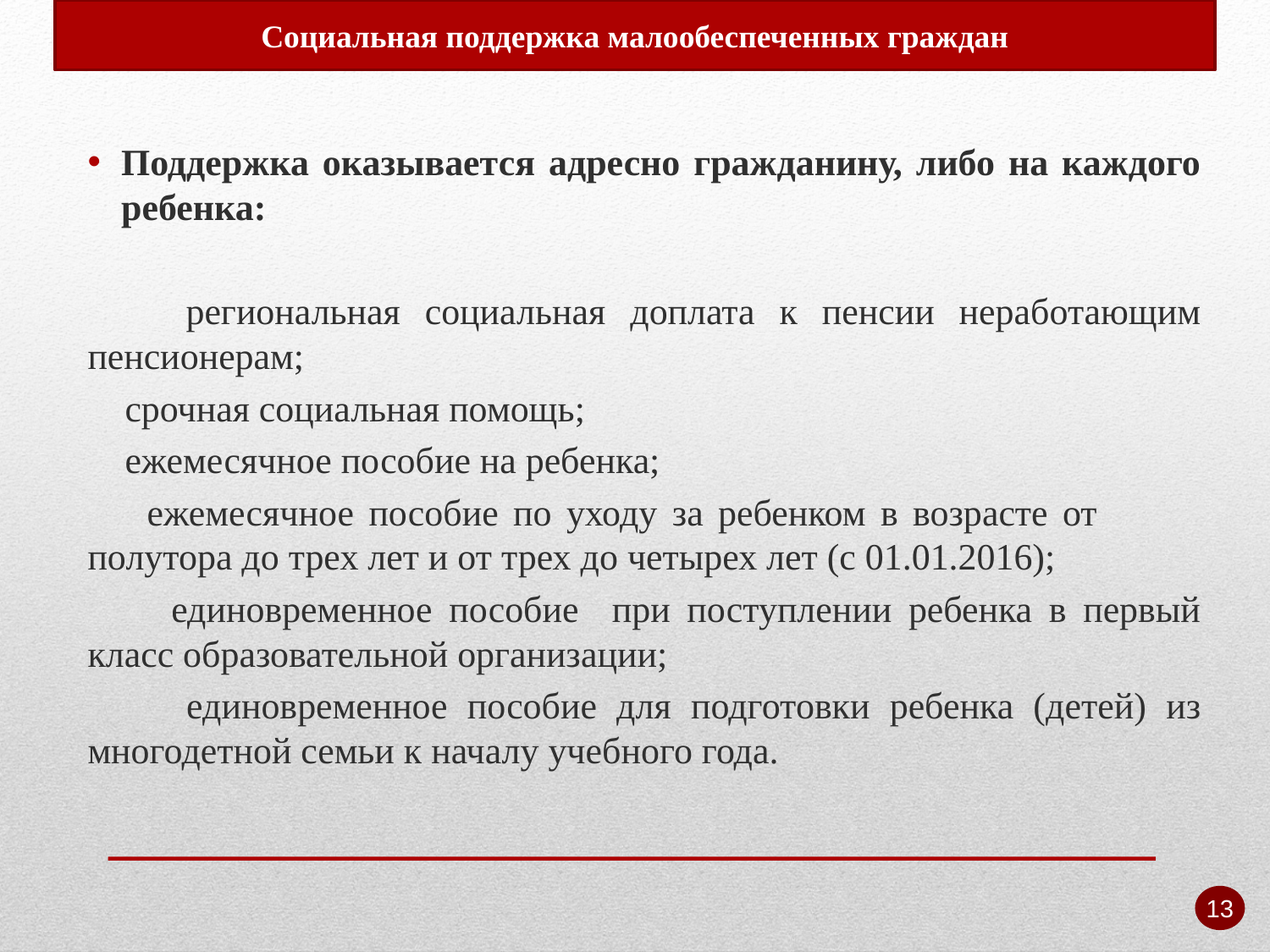

Социальная поддержка малообеспеченных граждан

Поддержка оказывается адресно гражданину, либо на каждого ребенка:

    региональная социальная доплата к пенсии неработающим пенсионерам;
    срочная социальная помощь;
    ежемесячное пособие на ребенка;
    ежемесячное пособие по уходу за ребенком в возрасте от        полутора до трех лет и от трех до четырех лет (с 01.01.2016);
     единовременное пособие  при поступлении ребенка в первый класс образовательной организации;
     единовременное пособие для подготовки ребенка (детей) из многодетной семьи к началу учебного года.

13